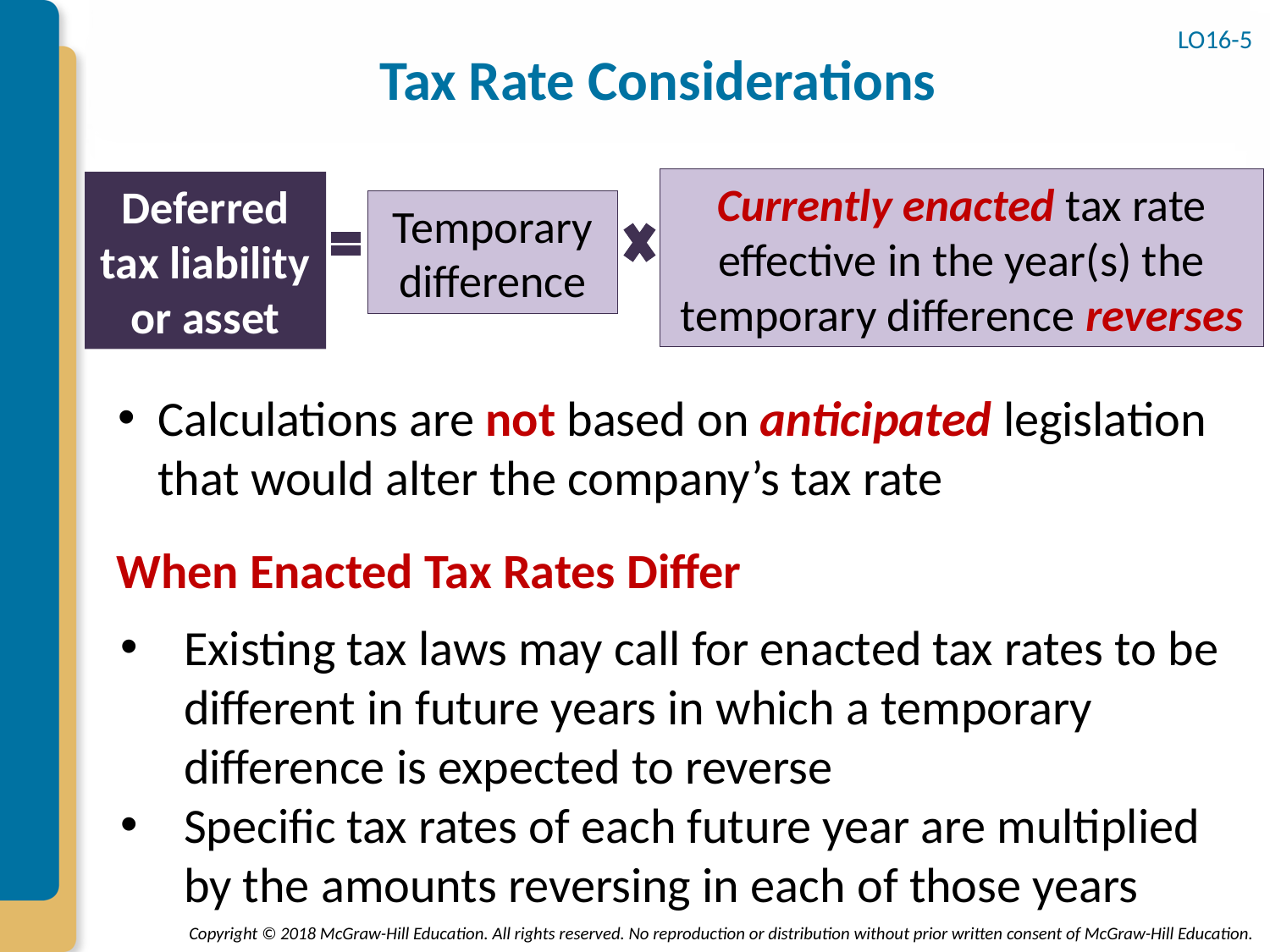

# Tax Rate Considerations
LO16-5
Currently enacted tax rate effective in the year(s) the temporary difference reverses
Deferred tax liability or asset
Temporary difference

Calculations are not based on anticipated legislation that would alter the company’s tax rate
When Enacted Tax Rates Differ
Existing tax laws may call for enacted tax rates to be different in future years in which a temporary difference is expected to reverse
Specific tax rates of each future year are multiplied by the amounts reversing in each of those years